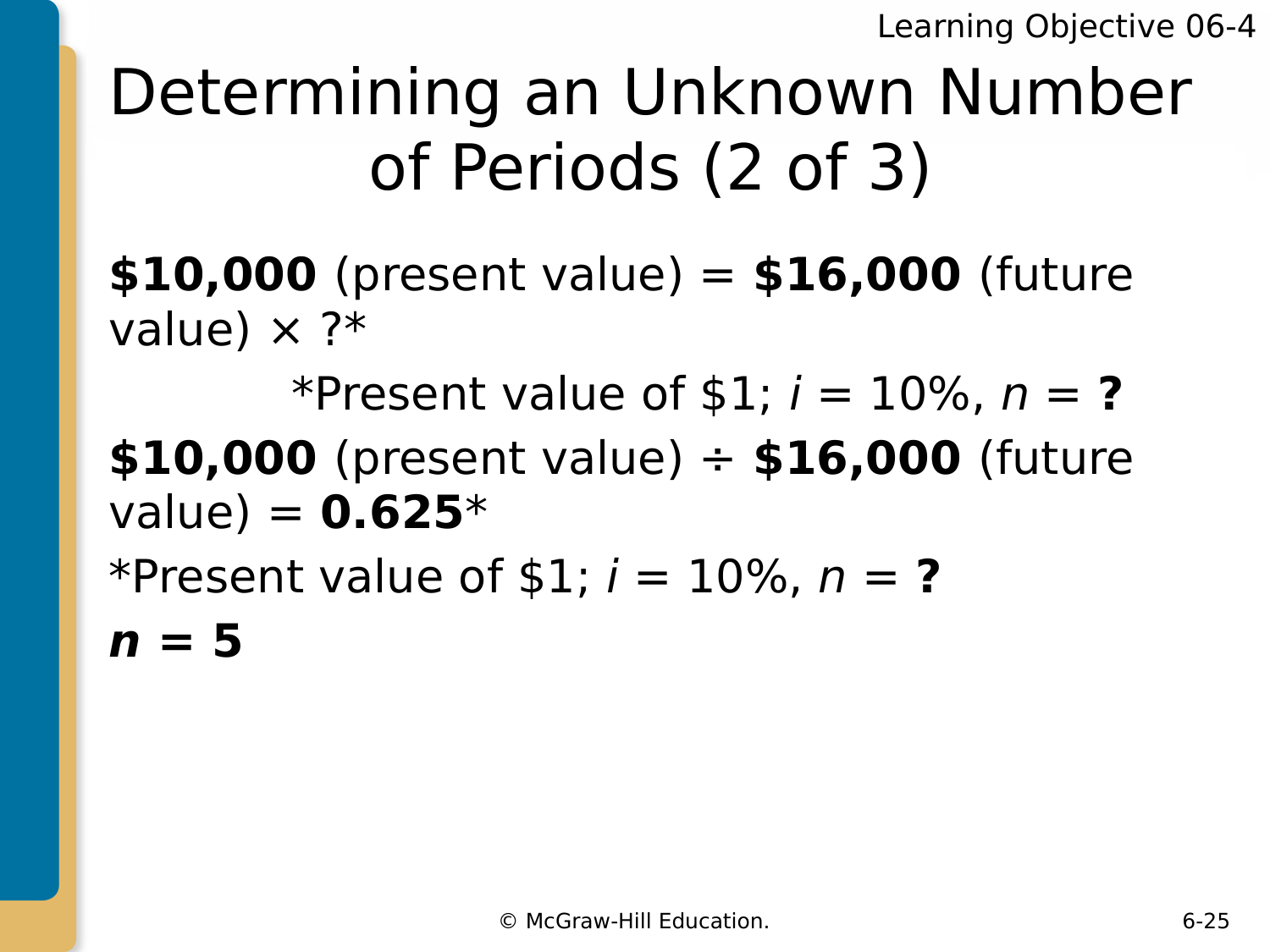

Learning Objective 06-4
# Determining an Unknown Number of Periods (2 of 3)
$10,000 (present value) = $16,000 (future value) × ?*
*Present value of $1; i = 10%, n = ?
$10,000 (present value) ÷ $16,000 (future value) = 0.625*
*Present value of $1; i = 10%, n = ?
n = 5